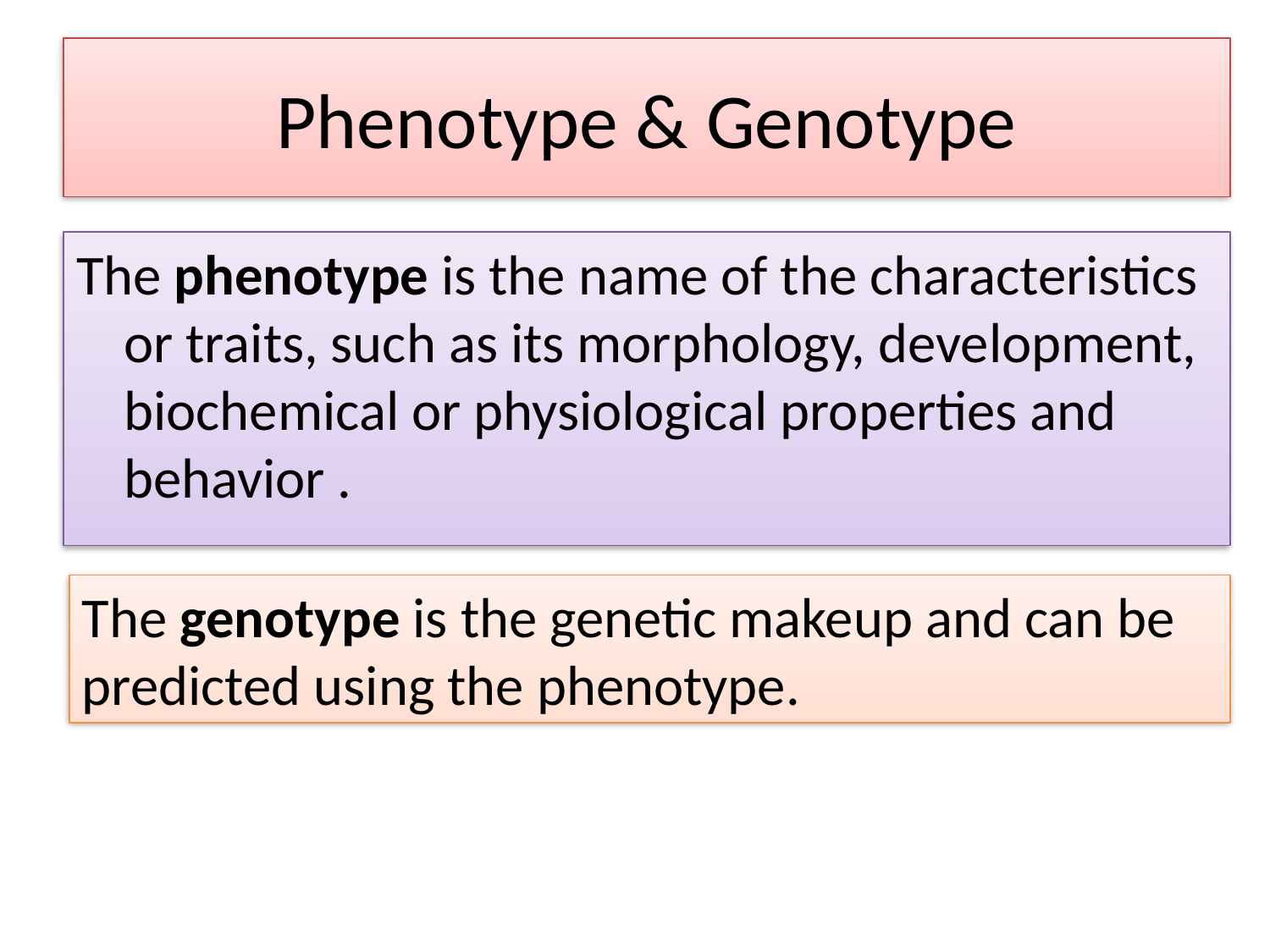

Phenotype & Genotype
The phenotype is the name of the characteristics or traits, such as its morphology, development, biochemical or physiological properties and behavior .

The genotype is the genetic makeup and can be predicted using the phenotype.